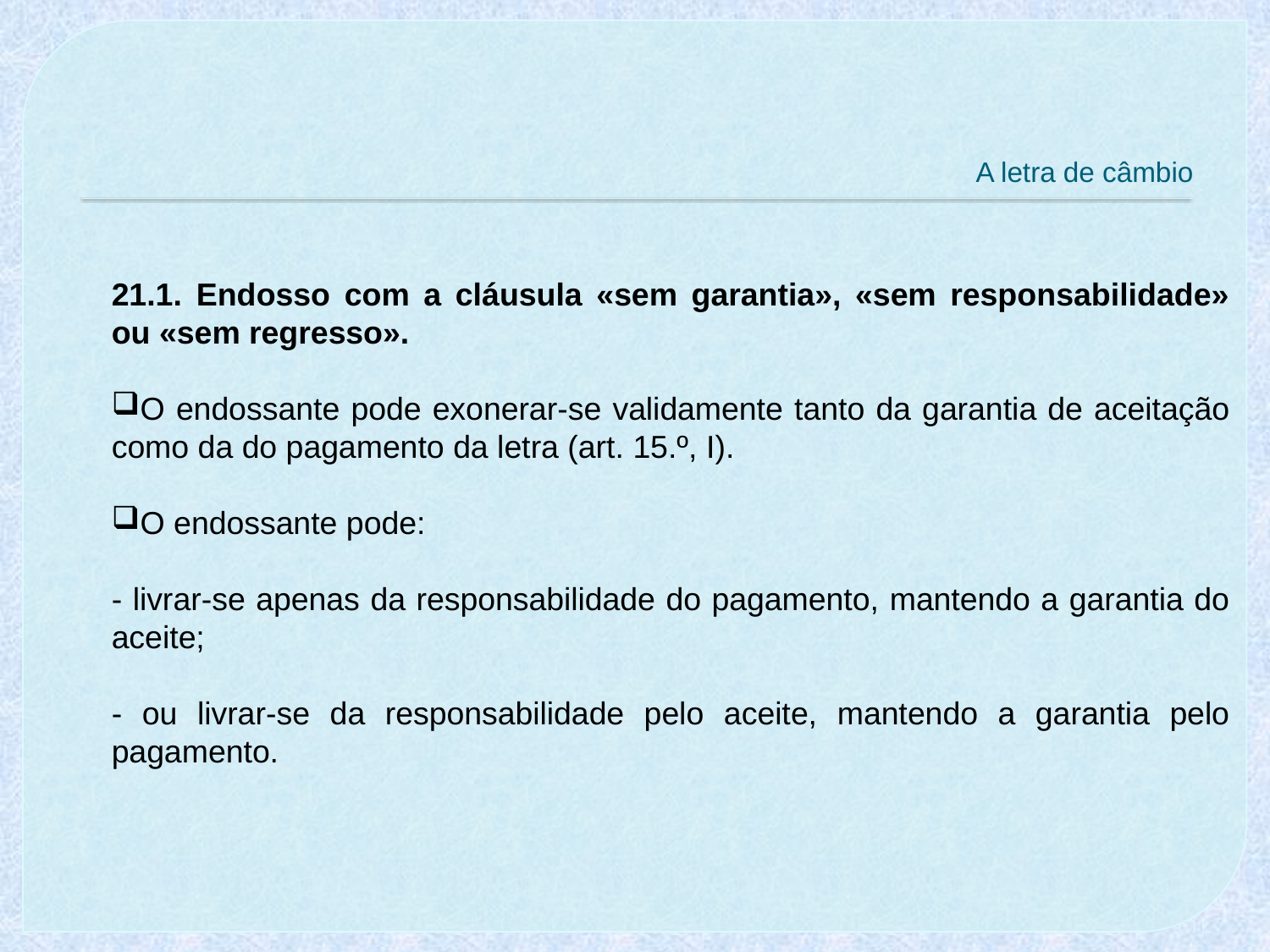

# A letra de câmbio

21.1. Endosso com a cláusula «sem garantia», «sem responsabilidade» ou «sem regresso».

O endossante pode exonerar-se validamente tanto da garantia de aceitação como da do pagamento da letra (art. 15.º, I).

O endossante pode:

- livrar-se apenas da responsabilidade do pagamento, mantendo a garantia do aceite;

- ou livrar-se da responsabilidade pelo aceite, mantendo a garantia pelo pagamento.